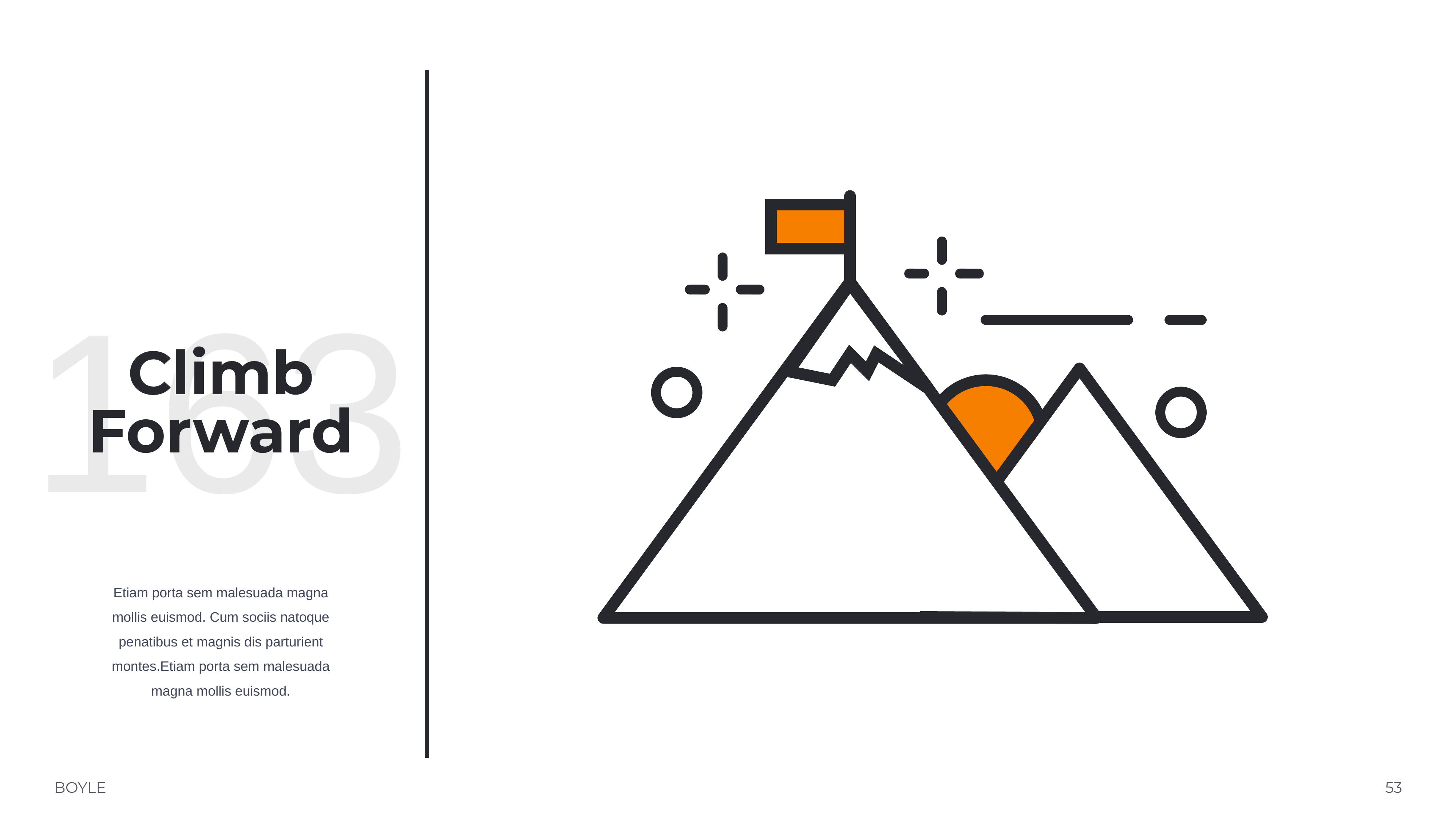

163

Climb
Forward

Etiam porta sem malesuada magna mollis euismod. Cum sociis natoque penatibus et magnis dis parturient montes.Etiam porta sem malesuada magna mollis euismod.

BOYLE
53